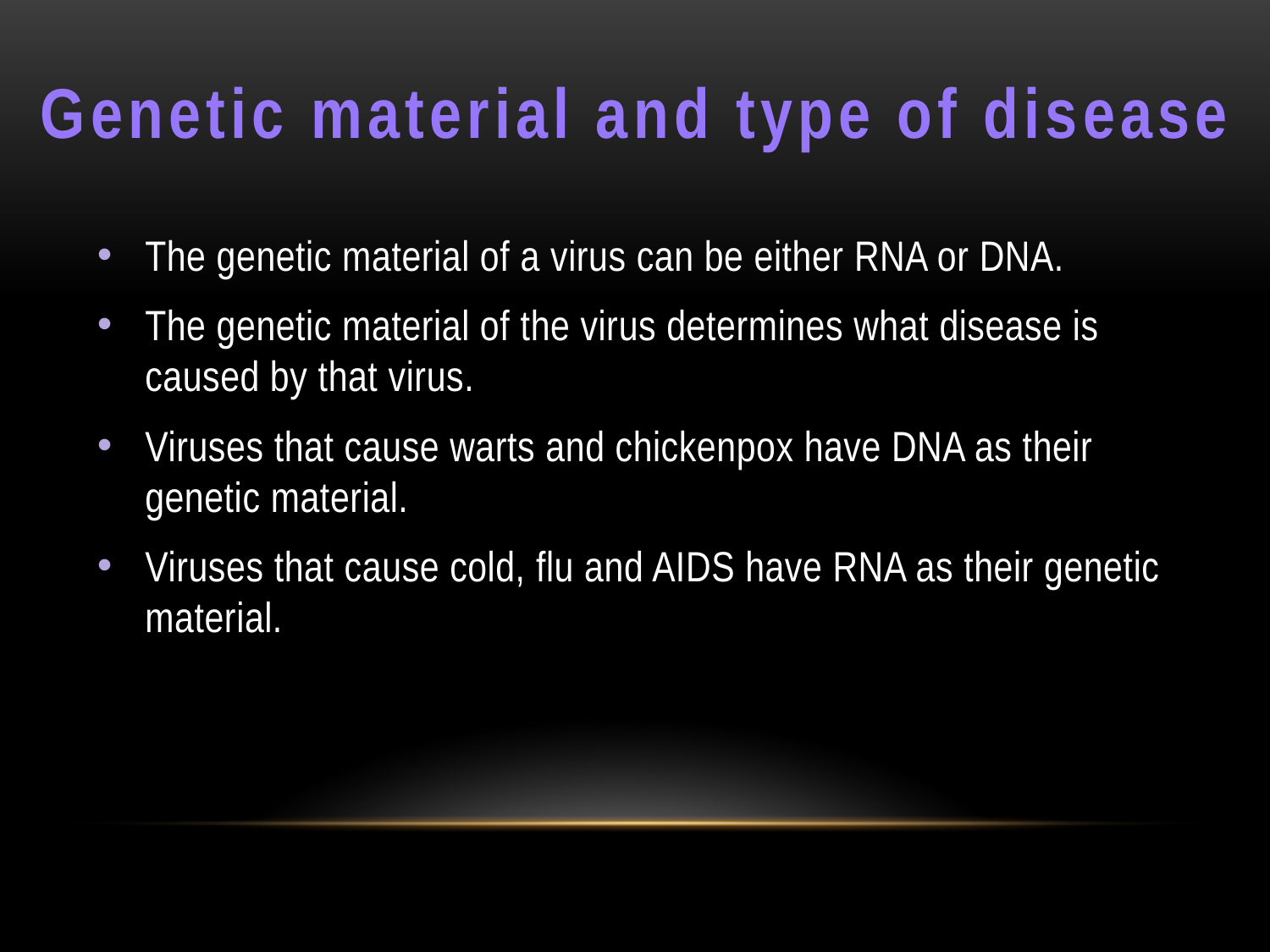

# Genetic material and type of disease
The genetic material of a virus can be either RNA or DNA.
The genetic material of the virus determines what disease is caused by that virus.
Viruses that cause warts and chickenpox have DNA as their genetic material.
Viruses that cause cold, flu and AIDS have RNA as their genetic material.